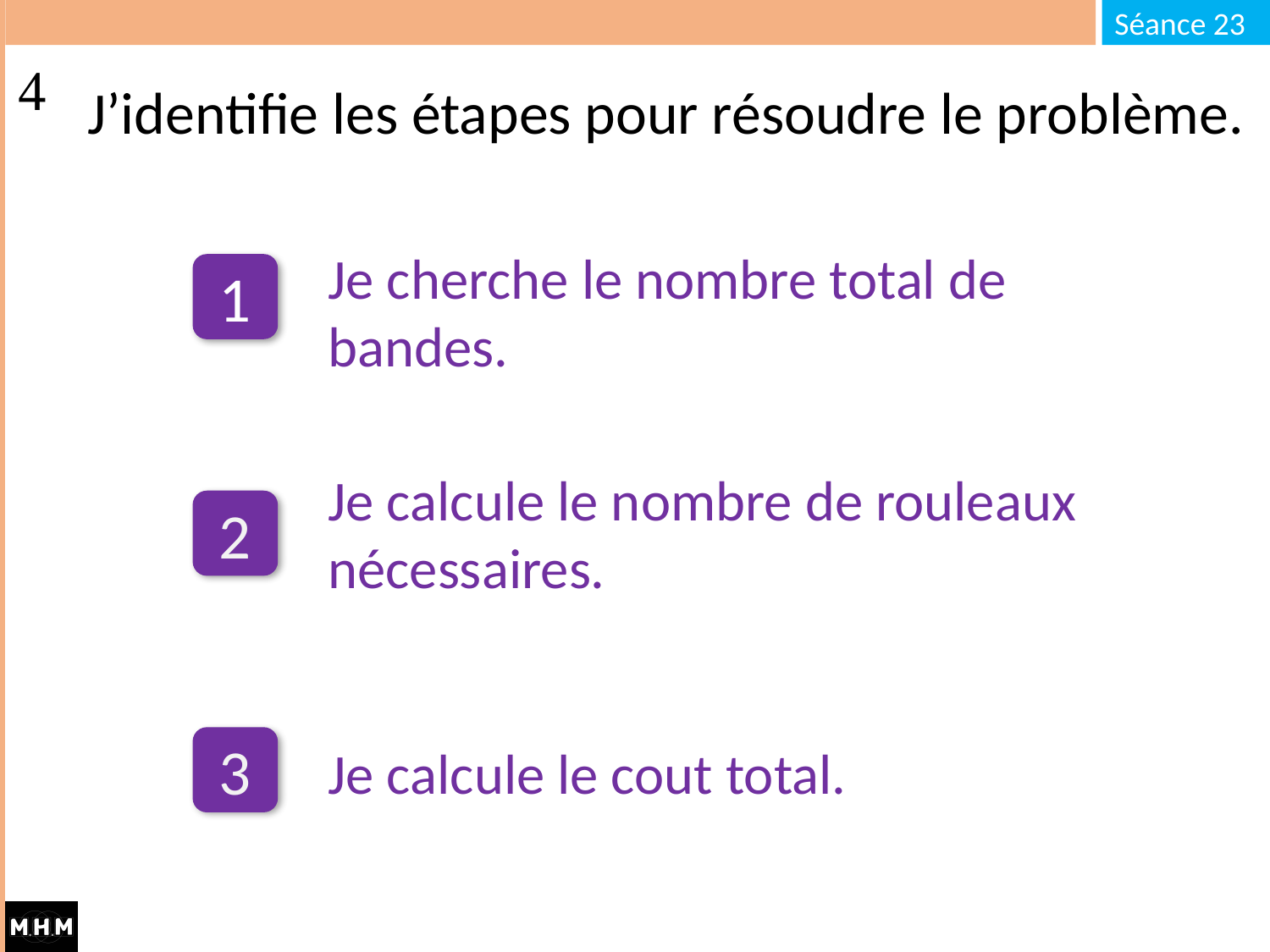

# J’identifie les étapes pour résoudre le problème.
Je cherche le nombre total de bandes.
1
Je calcule le nombre de rouleaux nécessaires.
2
3
Je calcule le cout total.